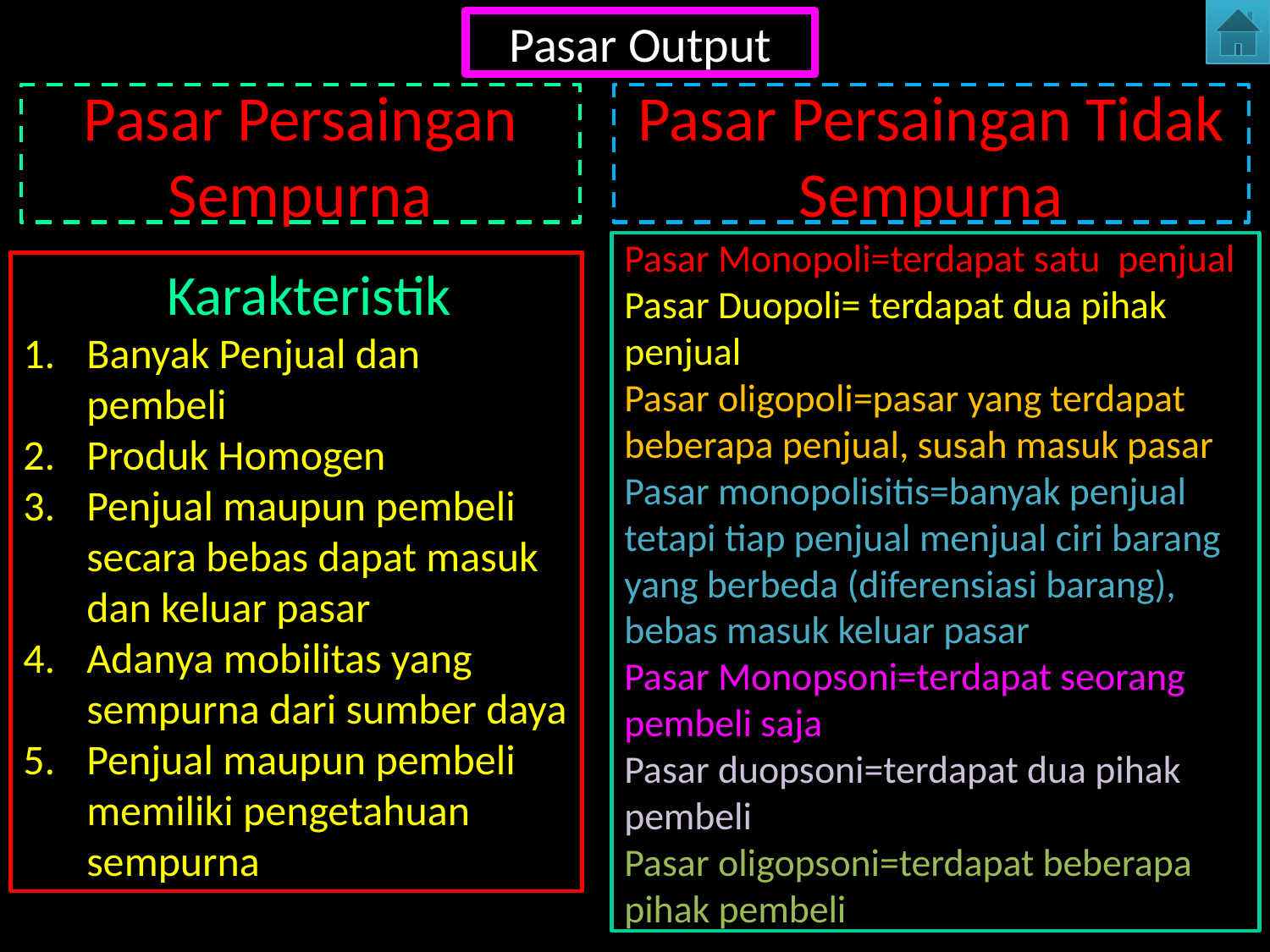

Pasar Output
# Pasar Persaingan Sempurna
Pasar Persaingan Tidak Sempurna
Pasar Monopoli=terdapat satu  penjual
Pasar Duopoli= terdapat dua pihak penjual
Pasar oligopoli=pasar yang terdapat beberapa penjual, susah masuk pasar
Pasar monopolisitis=banyak penjual tetapi tiap penjual menjual ciri barang yang berbeda (diferensiasi barang), bebas masuk keluar pasar
Pasar Monopsoni=terdapat seorang pembeli saja
Pasar duopsoni=terdapat dua pihak pembeli
Pasar oligopsoni=terdapat beberapa pihak pembeli
  Karakteristik
Banyak Penjual dan pembeli
Produk Homogen
Penjual maupun pembeli secara bebas dapat masuk dan keluar pasar
Adanya mobilitas yang sempurna dari sumber daya
Penjual maupun pembeli memiliki pengetahuan sempurna